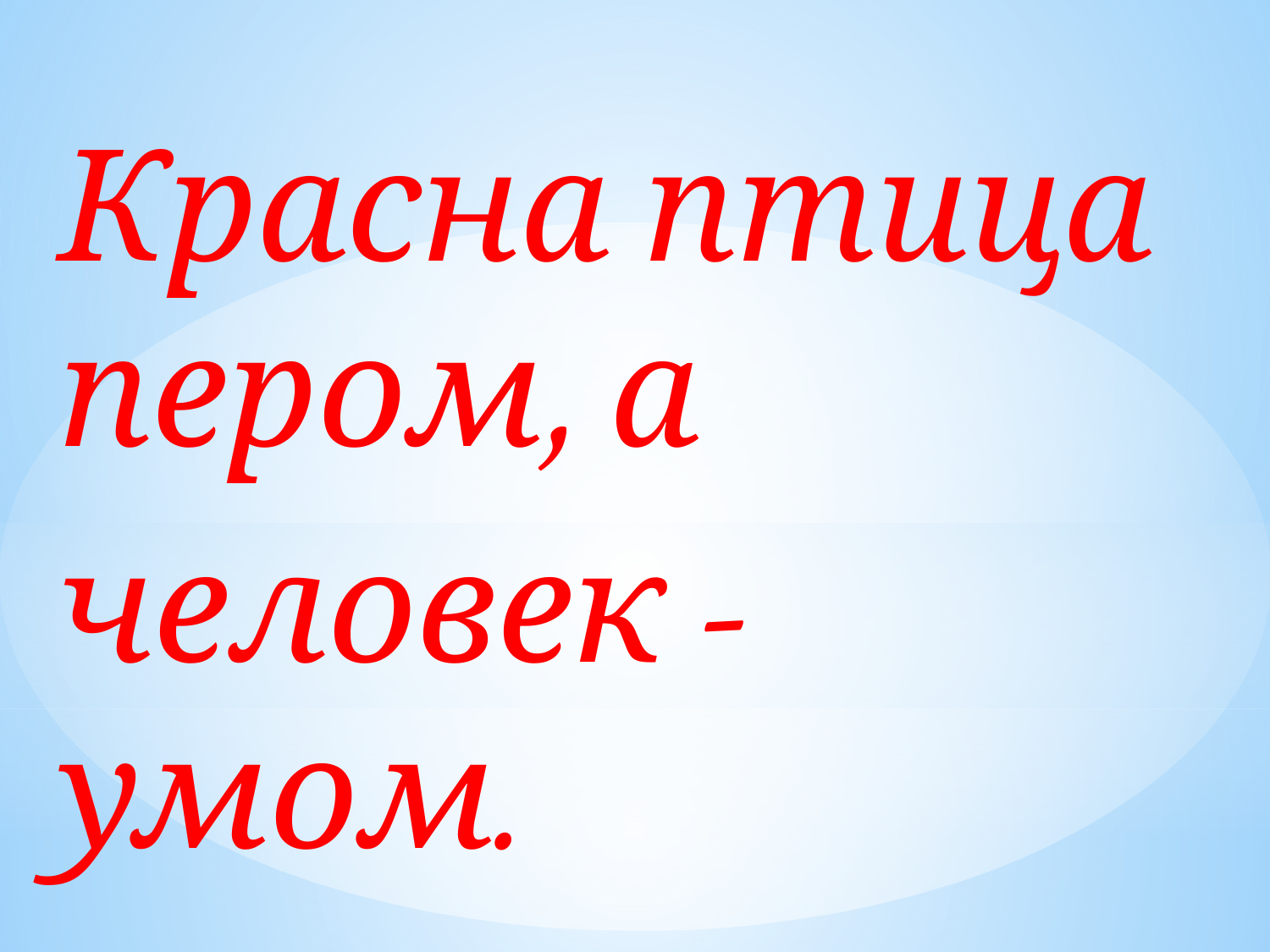

Красна птица пером, а
человек - умом.